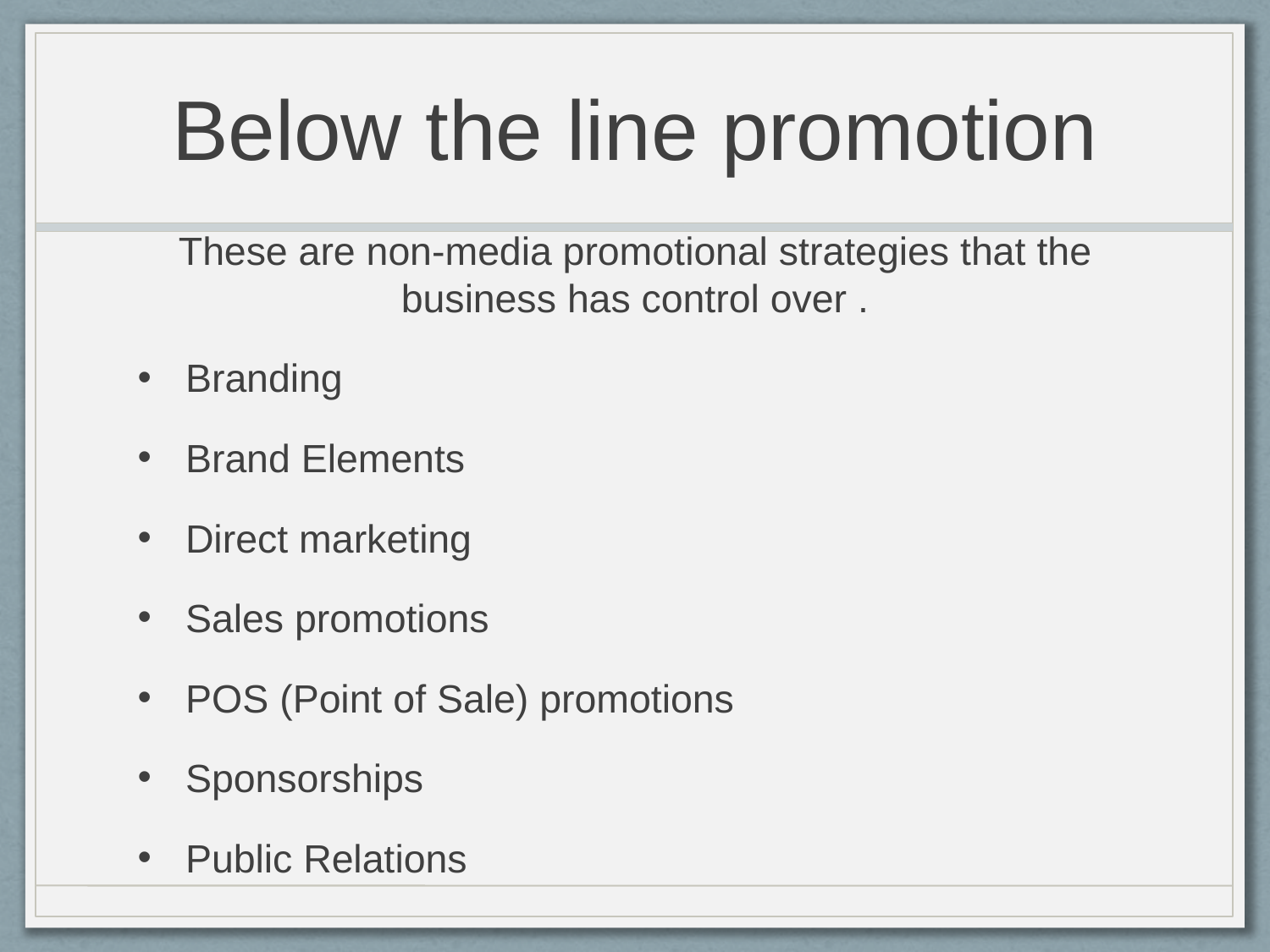

# Below the line promotion
These are non-media promotional strategies that the business has control over .
Branding
Brand Elements
Direct marketing
Sales promotions
POS (Point of Sale) promotions
Sponsorships
Public Relations